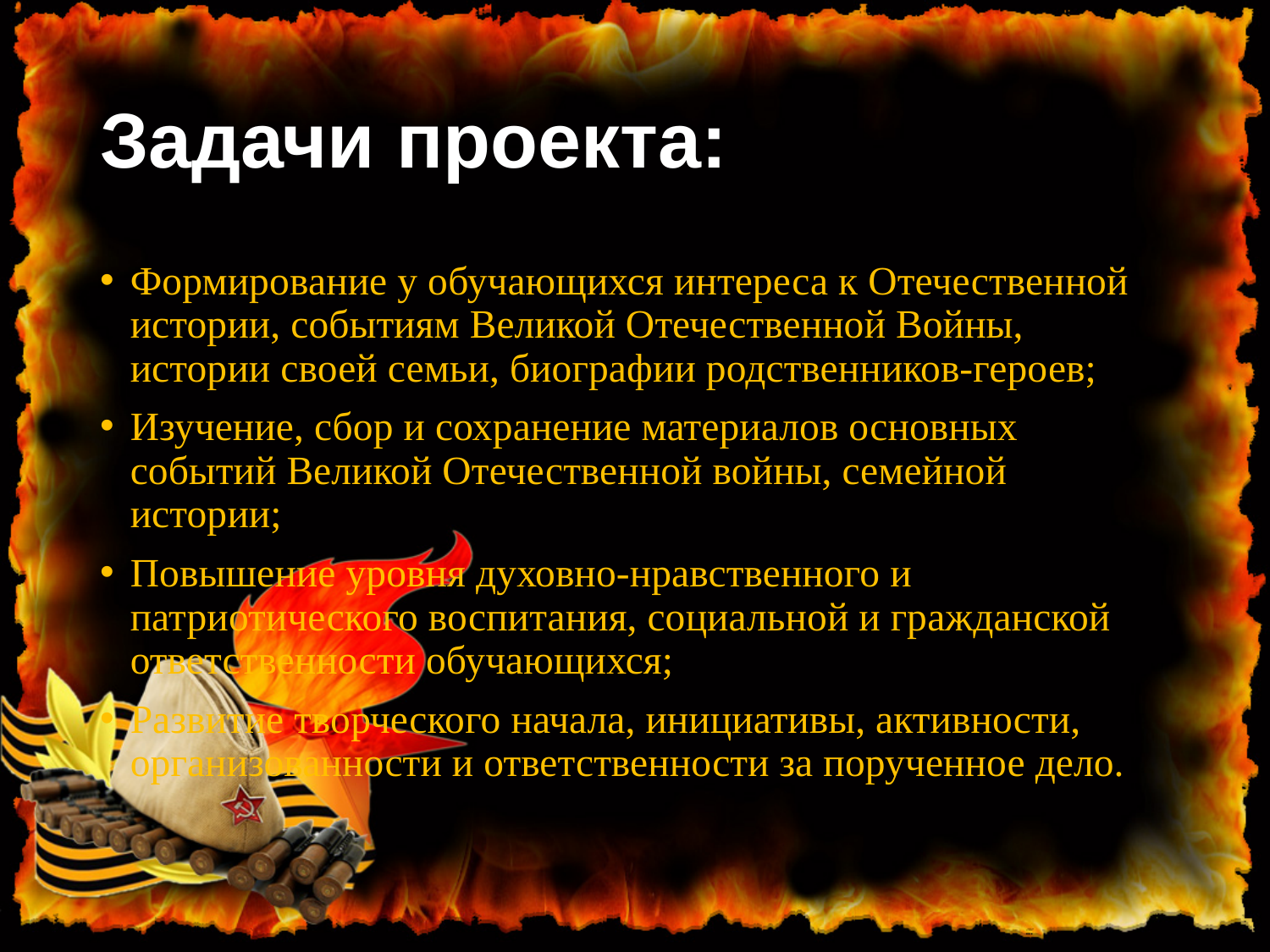

# Задачи проекта:
Формирование у обучающихся интереса к Отечественной истории, событиям Великой Отечественной Войны, истории своей семьи, биографии родственников-героев;
Изучение, сбор и сохранение материалов основных событий Великой Отечественной войны, семейной истории;
Повышение уровня духовно-нравственного и патриотического воспитания, социальной и гражданской ответственности обучающихся;
Развитие творческого начала, инициативы, активности, организованности и ответственности за порученное дело.